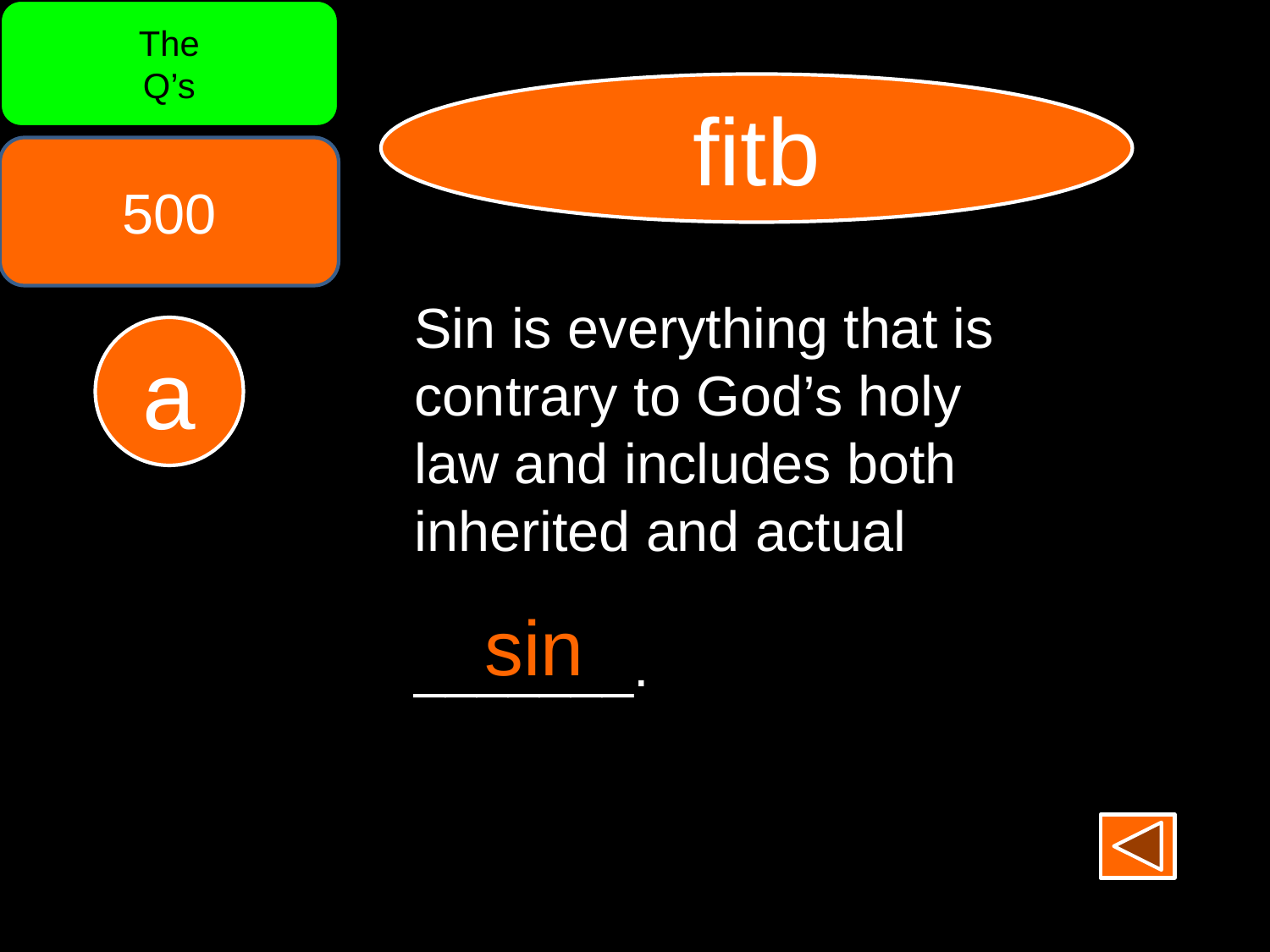

The
Q’s
fitb
500
Sin is everything that is
contrary to God’s holy
law and includes both
inherited and actual

_______.
a
sin